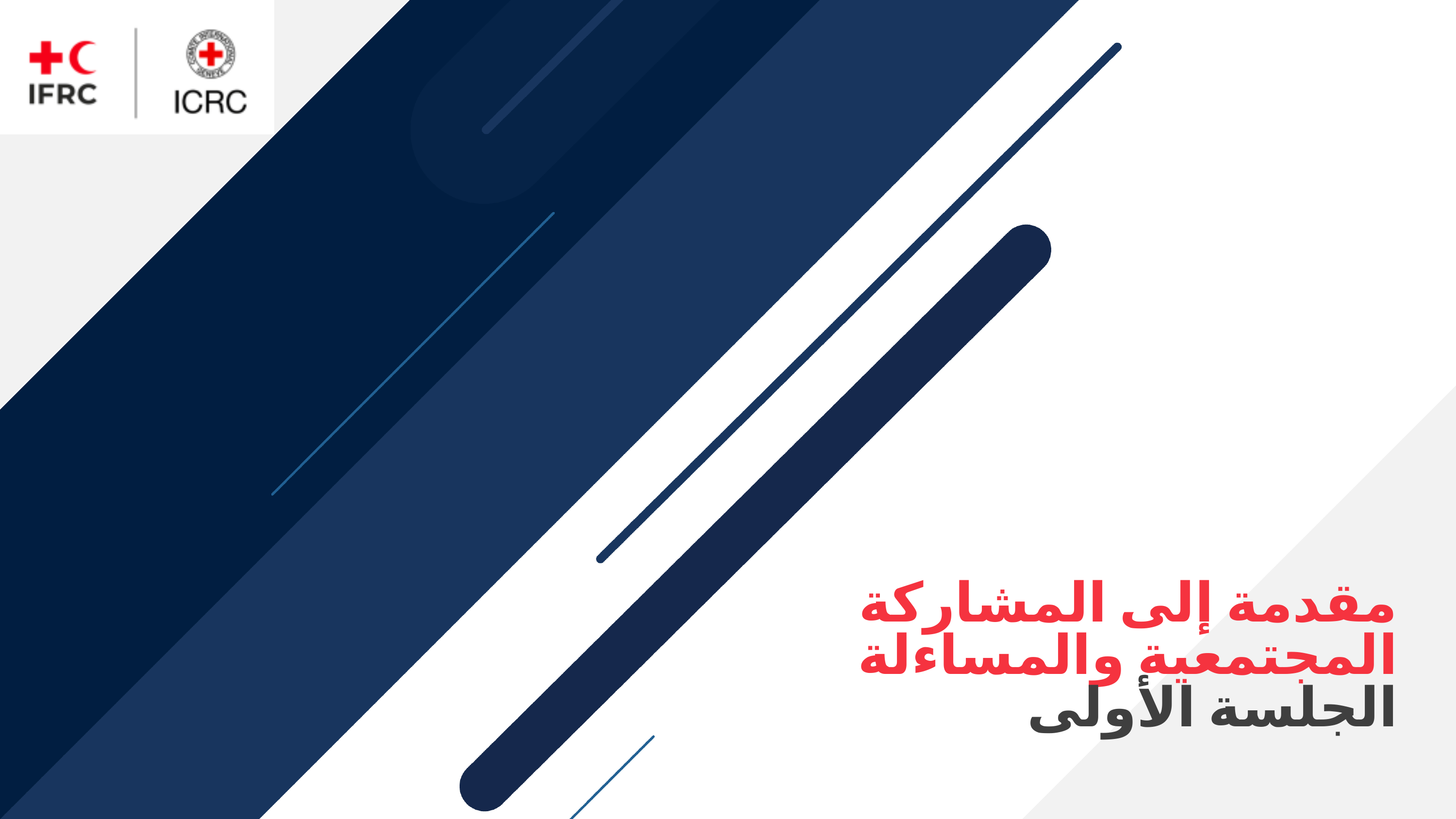

# مقدمة إلى المشاركة المجتمعية والمساءلة الجلسة الأولى